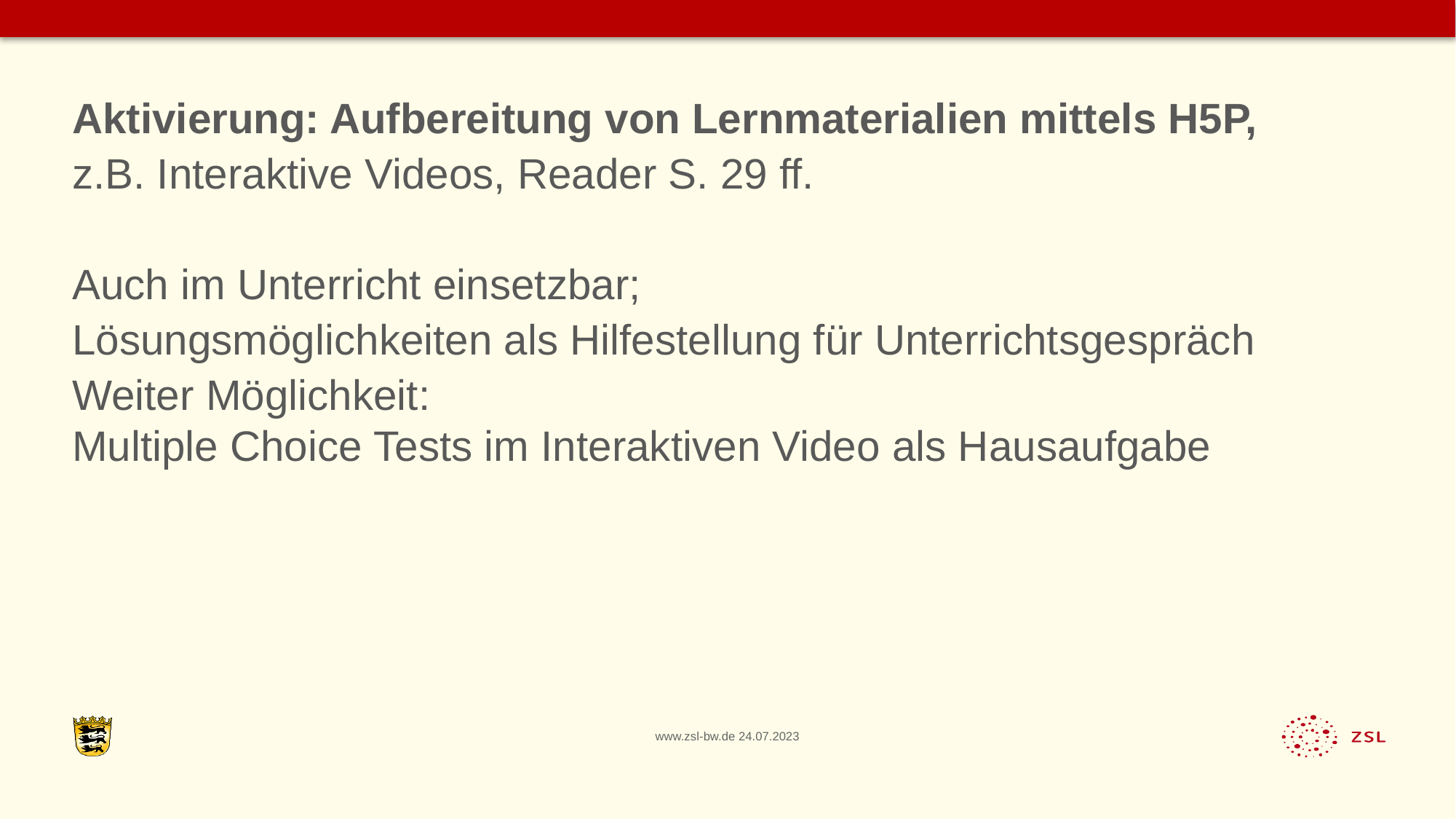

Aktivierung: Aufbereitung von Lernmaterialien mittels H5P,
z.B. Interaktive Videos, Reader S. 29 ff.

Auch im Unterricht einsetzbar;
Lösungsmöglichkeiten als Hilfestellung für Unterrichtsgespräch
Weiter Möglichkeit:
Multiple Choice Tests im Interaktiven Video als Hausaufgabe